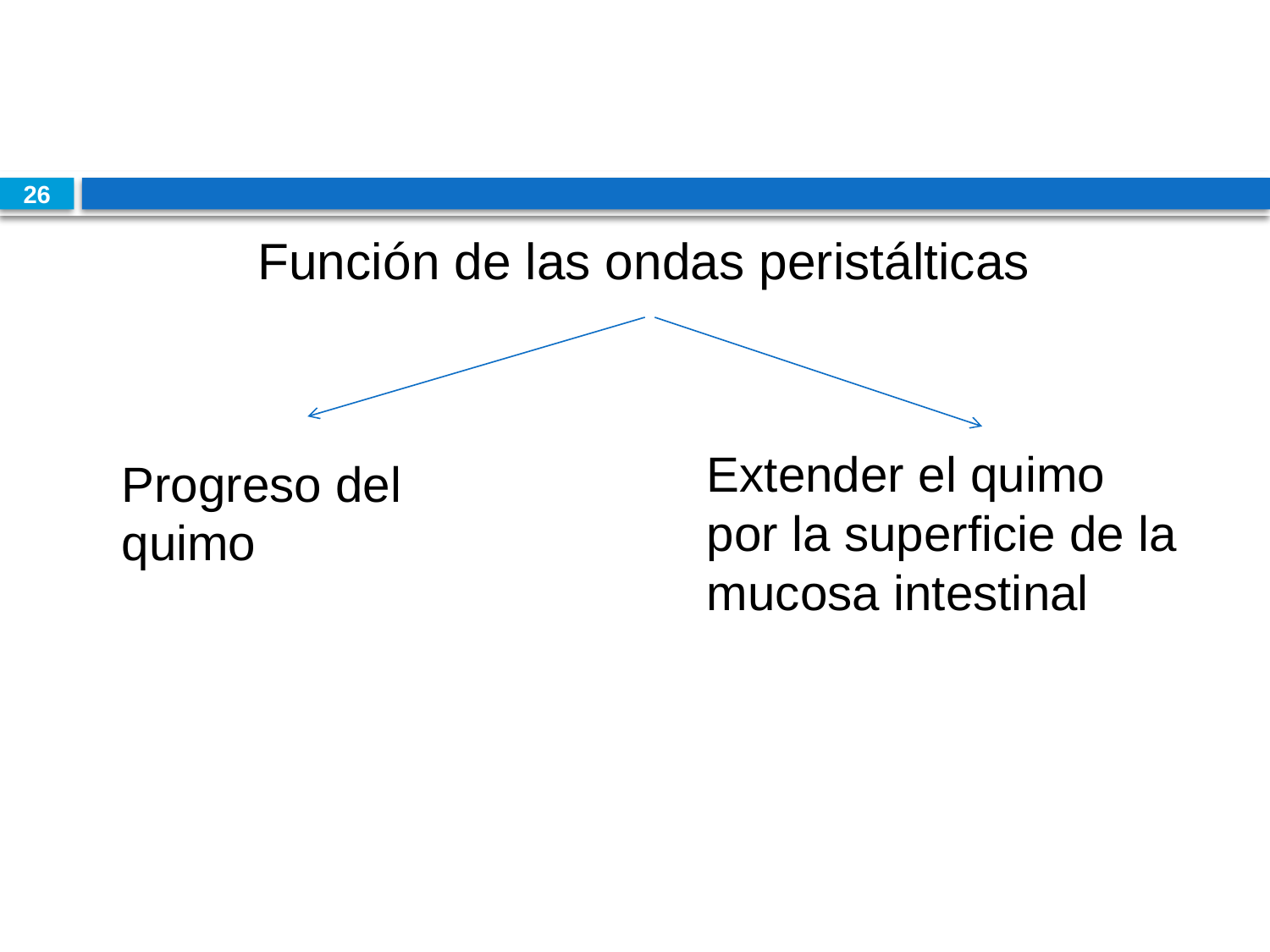

#
26
Función de las ondas peristálticas
Extender el quimo por la superficie de la mucosa intestinal
Progreso del quimo